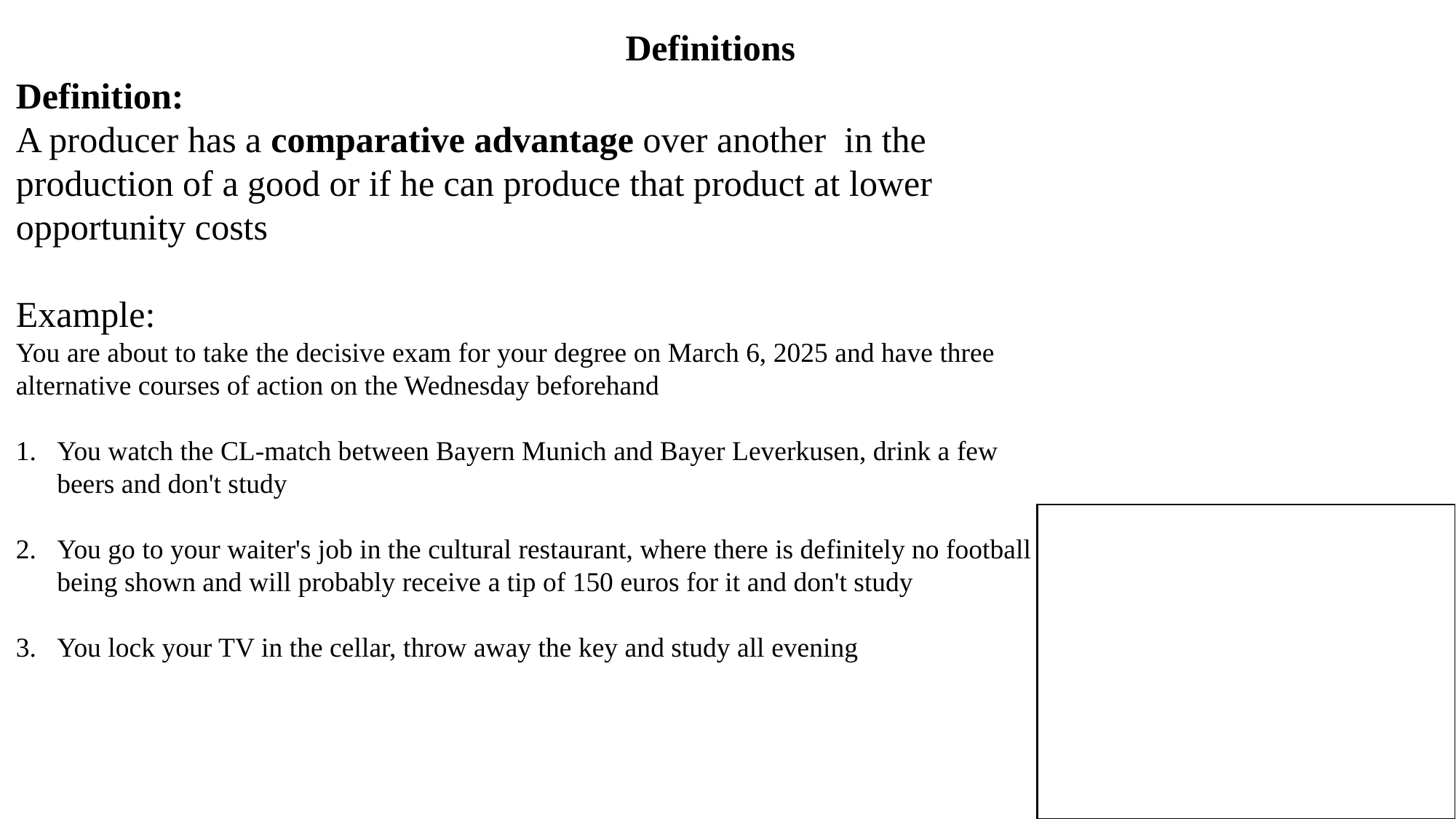

Definitions
Definition:
A producer has a comparative advantage over another  in the production of a good or if he can produce that product at lower
opportunity costs

Example:
You are about to take the decisive exam for your degree on March 6, 2025 and have three alternative courses of action on the Wednesday beforehand

You watch the CL-match between Bayern Munich and Bayer Leverkusen, drink a few beers and don't study

You go to your waiter's job in the cultural restaurant, where there is definitely no football being shown and will probably receive a tip of 150 euros for it and don't study

You lock your TV in the cellar, throw away the key and study all evening